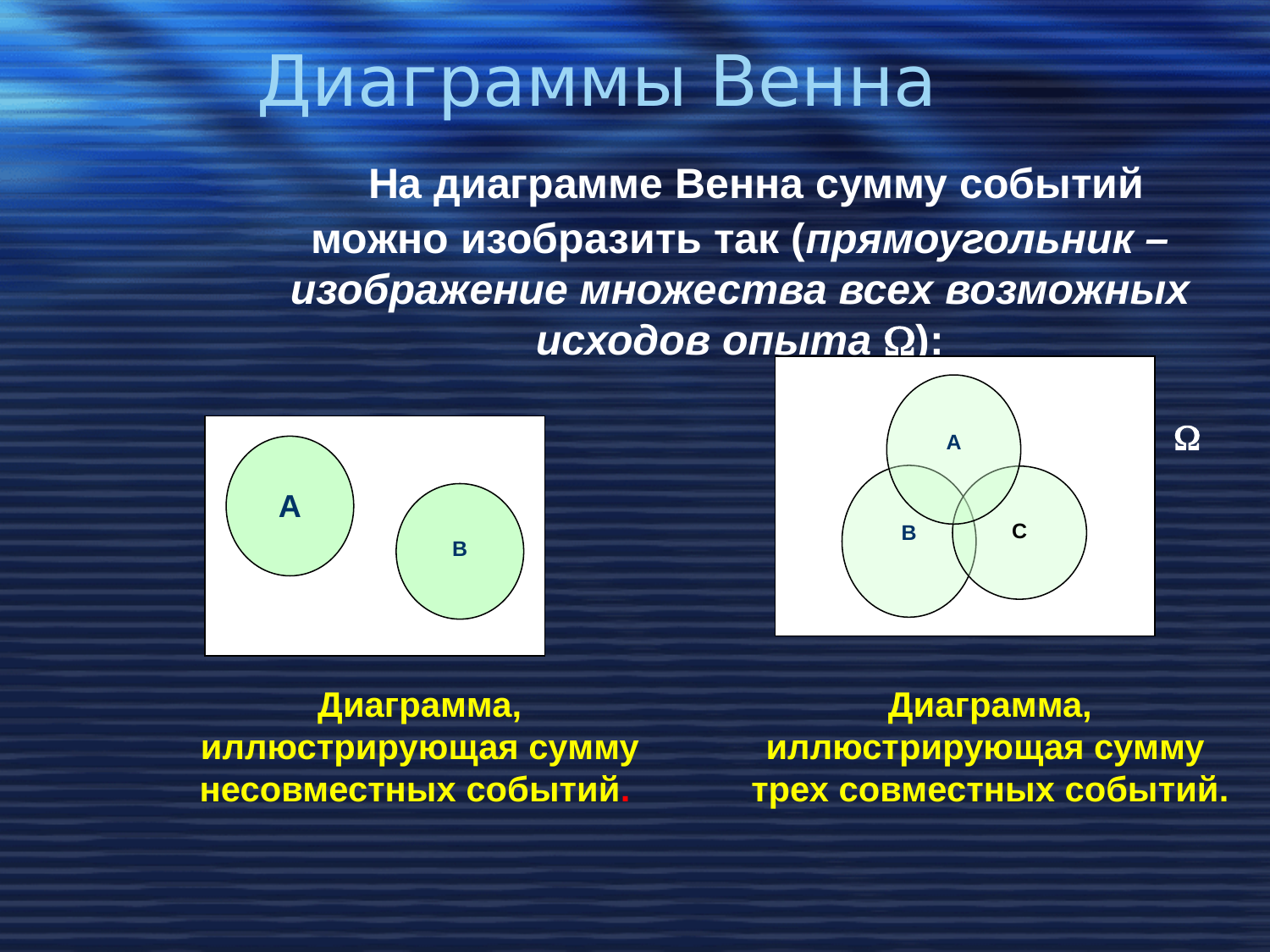

Диаграммы Венна
                  На диаграмме Венна сумму событий можно изобразить так (прямоугольник – изображение множества всех возможных исходов опыта Ω):

                                                                                                               Ω
                                               Ω

А

В

С

А

В
Диаграмма, иллюстрирующая сумму несовместных событий.
Диаграмма, иллюстрирующая сумму  трех совместных событий.